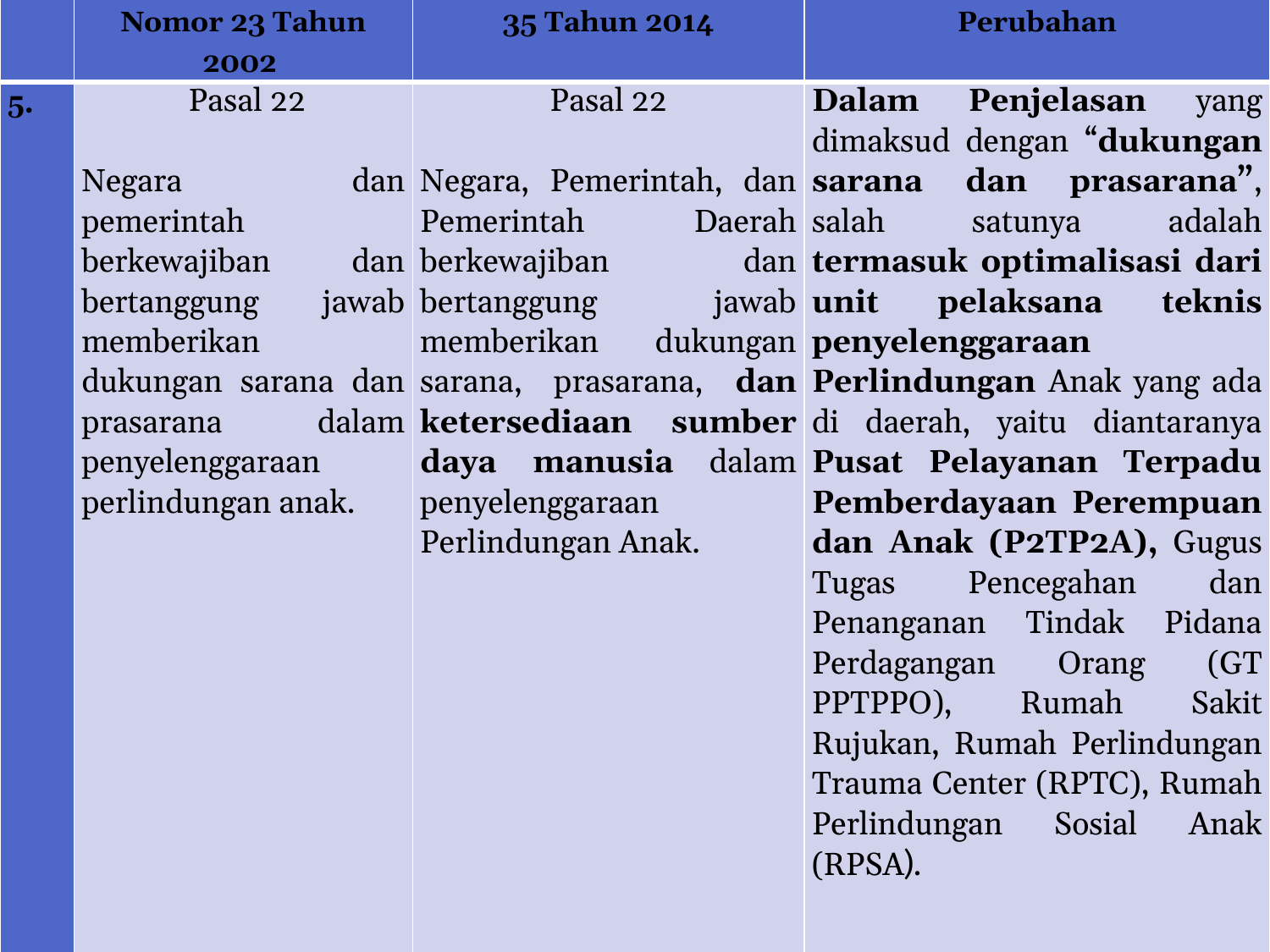

| No. | Undang-Undang Nomor 23 Tahun 2002 | Undang-Undang Nomor 35 Tahun 2014 | Keterangan Perubahan |
| --- | --- | --- | --- |
| 5. | Pasal 22   Negara dan pemerintah berkewajiban dan bertanggung jawab memberikan dukungan sarana dan prasarana dalam penyelenggaraan perlindungan anak. | Pasal 22   Negara, Pemerintah, dan Pemerintah Daerah berkewajiban dan bertanggung jawab memberikan dukungan sarana, prasarana, dan ketersediaan sumber daya manusia dalam penyelenggaraan Perlindungan Anak. | Dalam Penjelasan yang dimaksud dengan “dukungan sarana dan prasarana”, salah satunya adalah termasuk optimalisasi dari unit pelaksana teknis penyelenggaraan Perlindungan Anak yang ada di daerah, yaitu diantaranya Pusat Pelayanan Terpadu Pemberdayaan Perempuan dan Anak (P2TP2A), Gugus Tugas Pencegahan dan Penanganan Tindak Pidana Perdagangan Orang (GT PPTPPO), Rumah Sakit Rujukan, Rumah Perlindungan Trauma Center (RPTC), Rumah Perlindungan Sosial Anak (RPSA). |